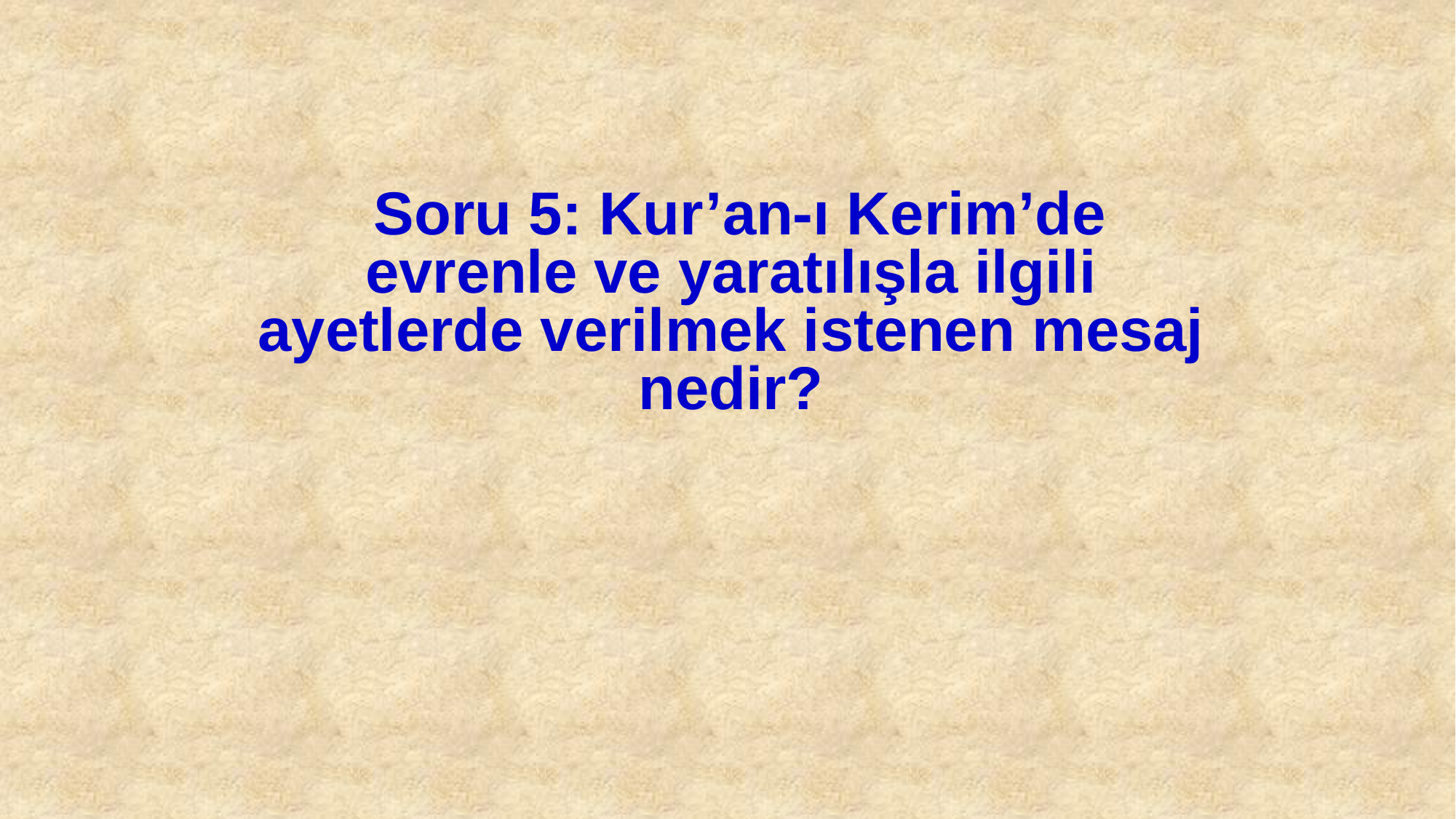

Soru 5: Kur’an-ı Kerim’de evrenle ve yaratılışla ilgili ayetlerde verilmek istenen mesaj nedir?